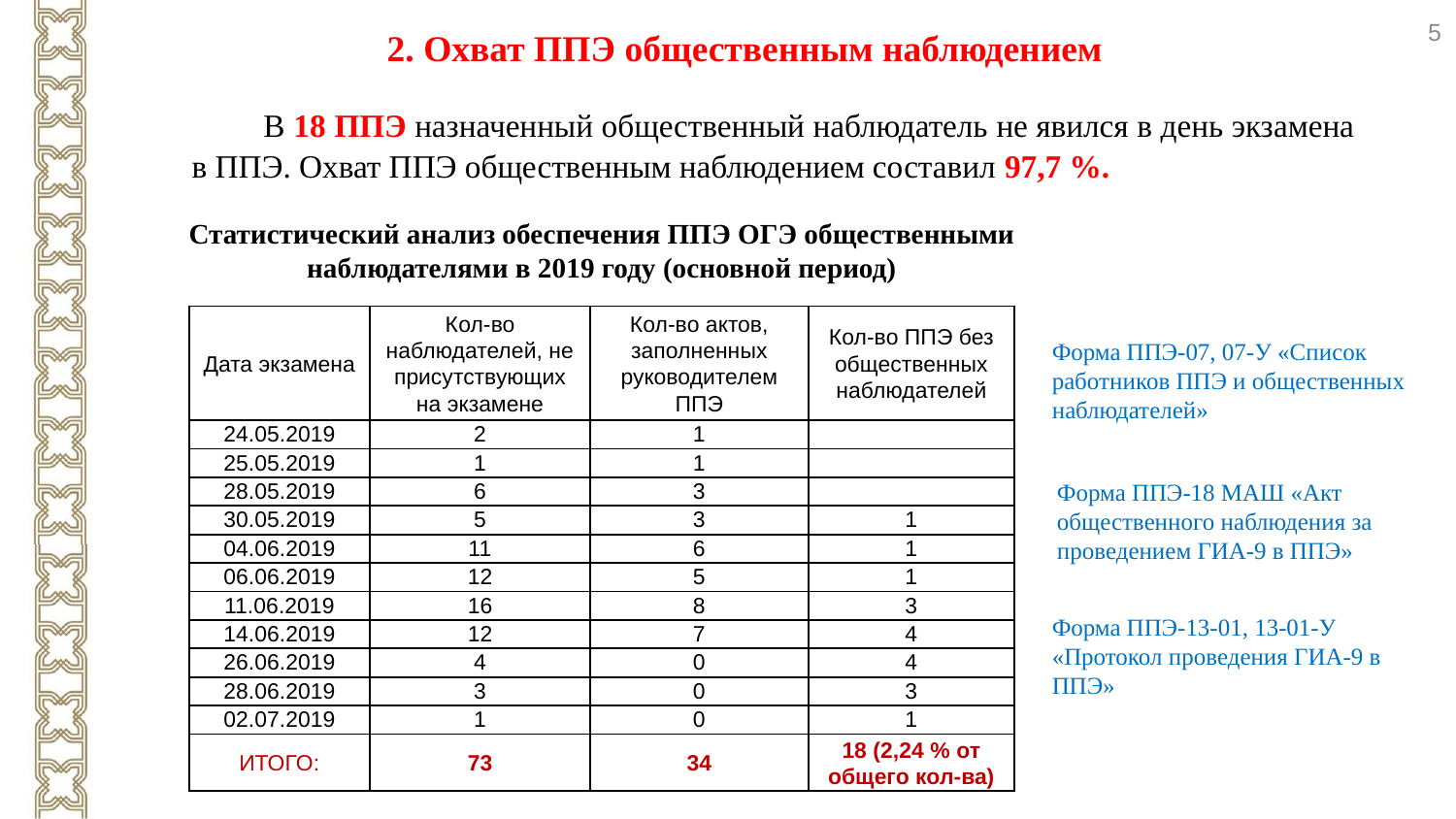

5
2. Охват ППЭ общественным наблюдением
В 18 ППЭ назначенный общественный наблюдатель не явился в день экзамена в ППЭ. Охват ППЭ общественным наблюдением составил 97,7 %.
Статистический анализ обеспечения ППЭ ОГЭ общественными наблюдателями в 2019 году (основной период)
| Дата экзамена | Кол-во наблюдателей, не присутствующих на экзамене | Кол-во актов, заполненных руководителем ППЭ | Кол-во ППЭ без общественных наблюдателей |
| --- | --- | --- | --- |
| 24.05.2019 | 2 | 1 |  |
| 25.05.2019 | 1 | 1 |  |
| 28.05.2019 | 6 | 3 |  |
| 30.05.2019 | 5 | 3 | 1 |
| 04.06.2019 | 11 | 6 | 1 |
| 06.06.2019 | 12 | 5 | 1 |
| 11.06.2019 | 16 | 8 | 3 |
| 14.06.2019 | 12 | 7 | 4 |
| 26.06.2019 | 4 | 0 | 4 |
| 28.06.2019 | 3 | 0 | 3 |
| 02.07.2019 | 1 | 0 | 1 |
| ИТОГО: | 73 | 34 | 18 (2,24 % от общего кол-ва) |
Форма ППЭ-07, 07-У «Список работников ППЭ и общественных наблюдателей»
Форма ППЭ-18 МАШ «Акт общественного наблюдения за проведением ГИА-9 в ППЭ»
Форма ППЭ-13-01, 13-01-У «Протокол проведения ГИА-9 в ППЭ»